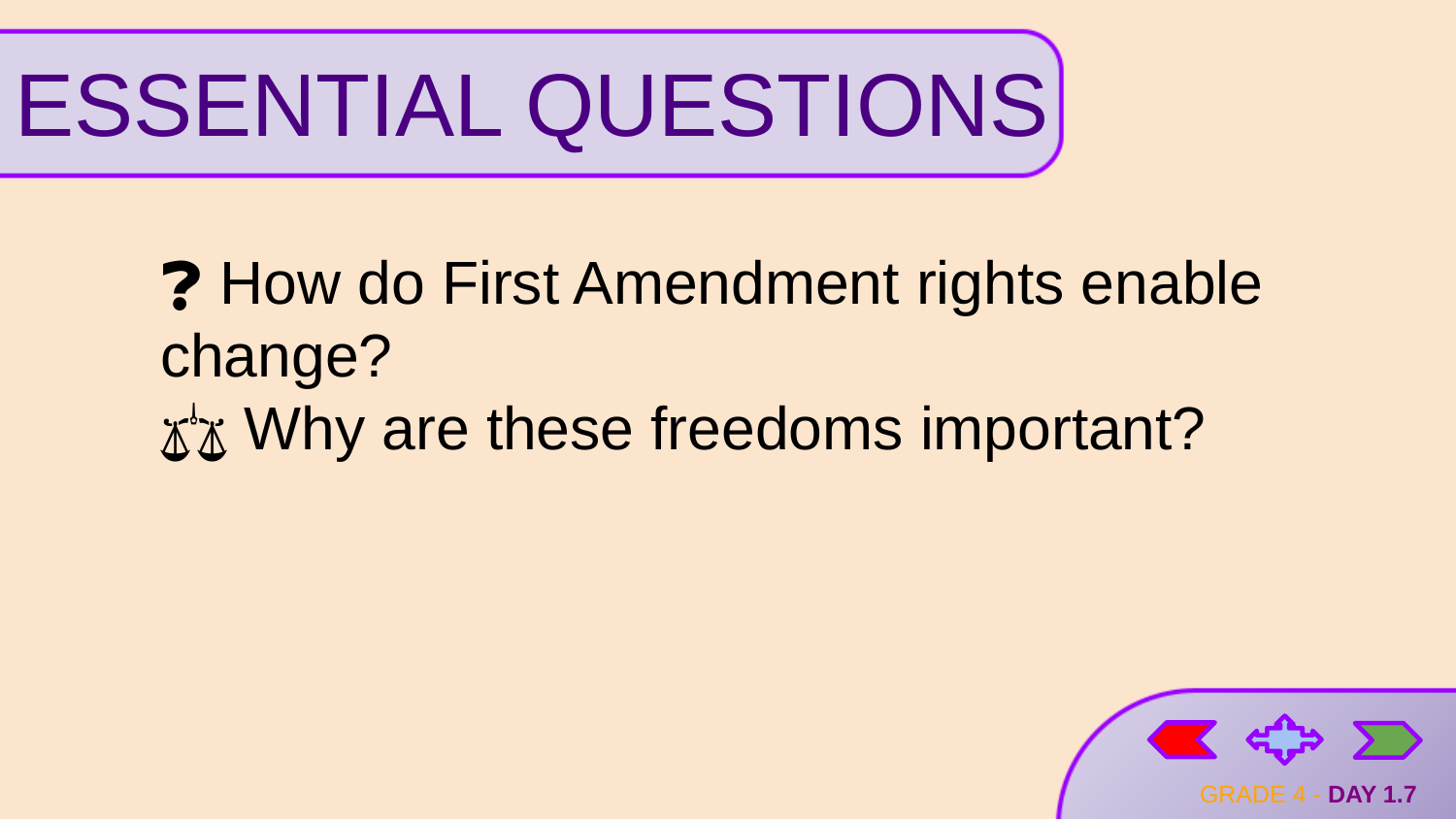

# ESSENTIAL QUESTIONS

❓ How do First Amendment rights enable change?
⚖️ Why are these freedoms important?

GRADE 4 - DAY 1.7